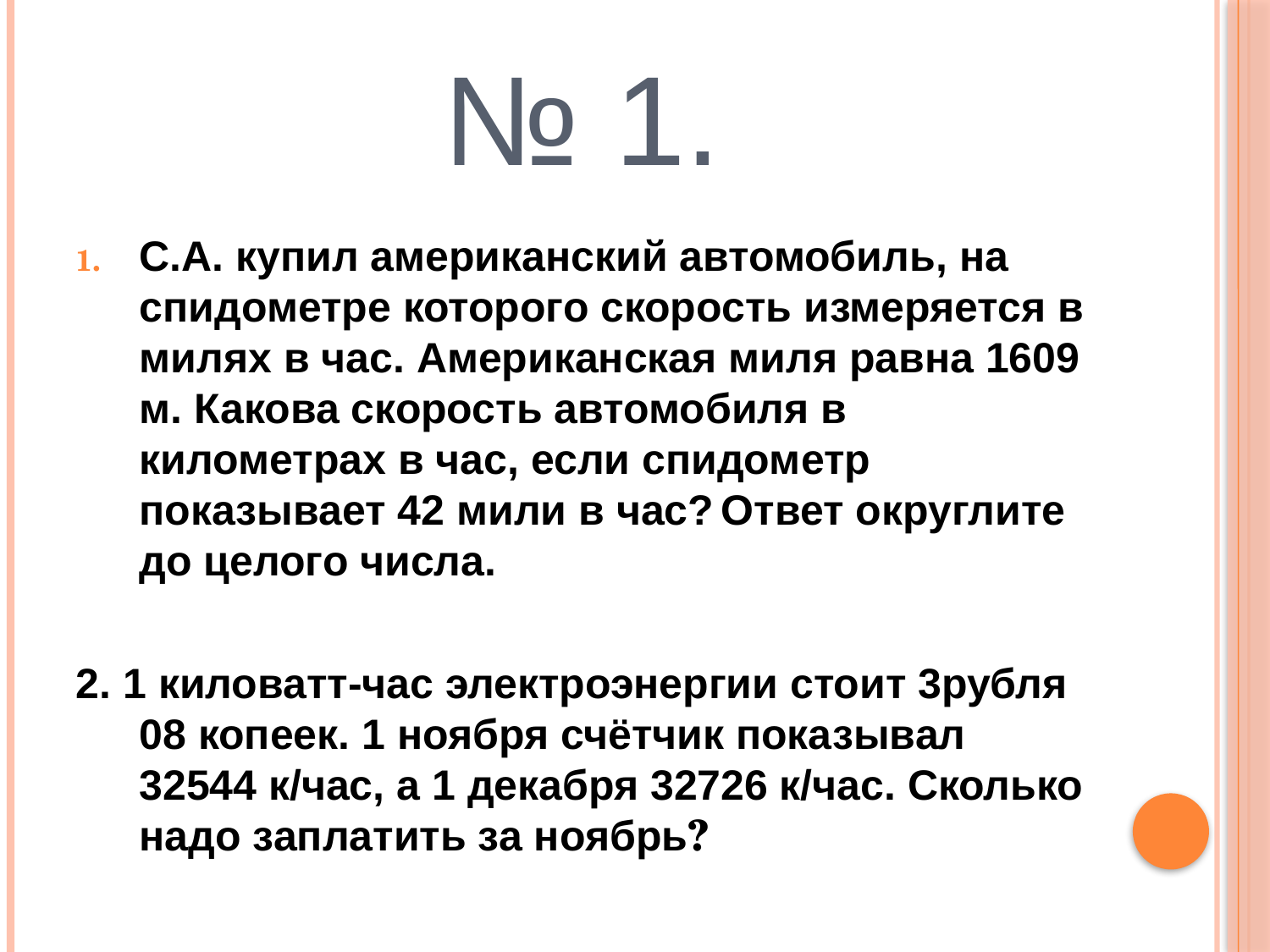

# № 1.
С.А. купил американский автомобиль, на спидометре которого скорость измеряется в милях в час. Американская миля равна 1609 м. Какова скорость автомобиля в километрах в час, если спидометр показывает 42 мили в час? Ответ округлите до целого числа.

2. 1 киловатт-час электроэнергии стоит 3рубля 08 копеек. 1 ноября счётчик показывал 32544 к/час, а 1 декабря 32726 к/час. Сколько надо заплатить за ноябрь?